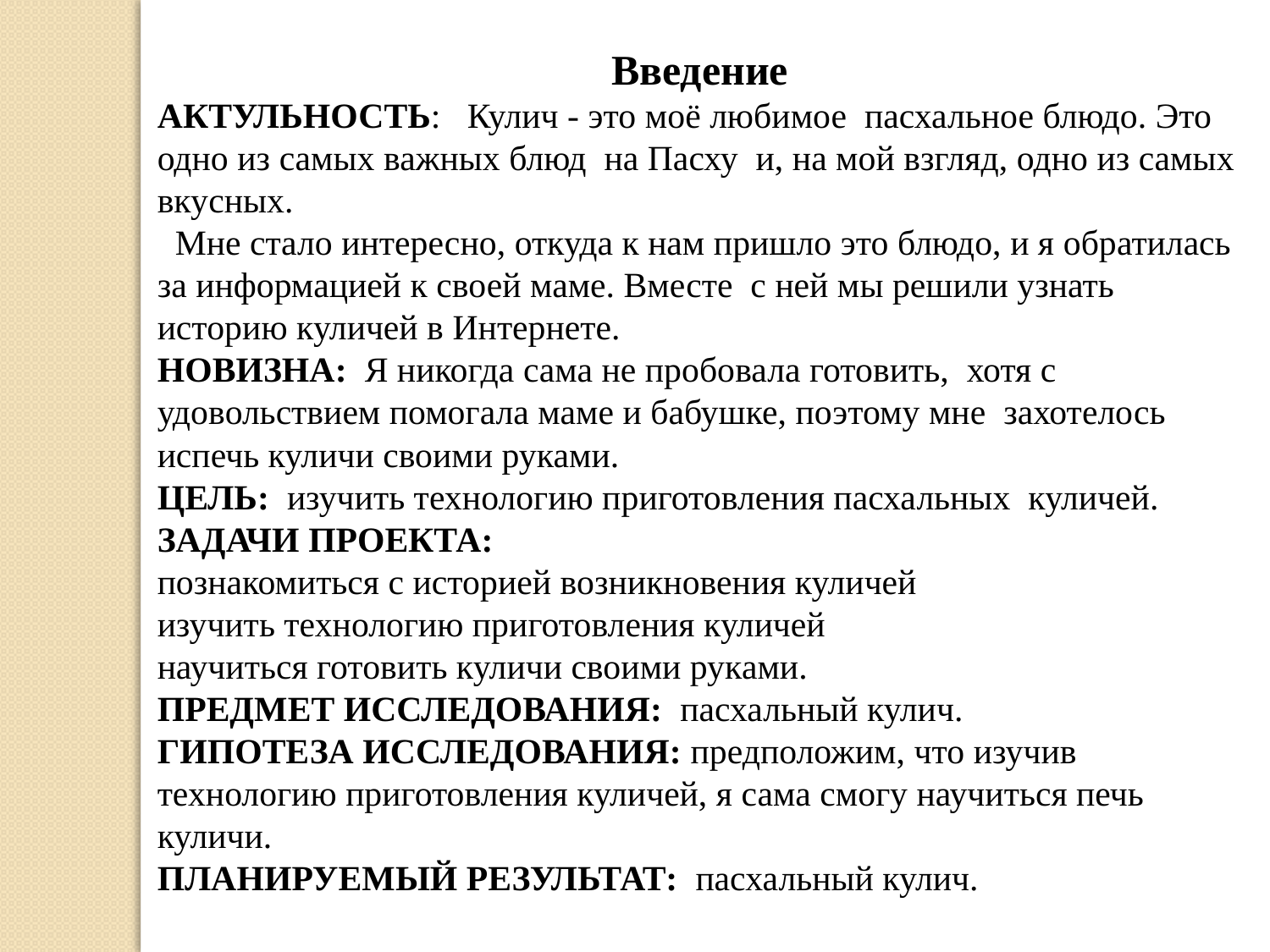

Введение
АКТУЛЬНОСТЬ:   Кулич - это моё любимое  пасхальное блюдо. Это одно из самых важных блюд  на Пасху  и, на мой взгляд, одно из самых вкусных.
  Мне стало интересно, откуда к нам пришло это блюдо, и я обратилась за информацией к своей маме. Вместе  с ней мы решили узнать историю куличей в Интернете.
НОВИЗНА:  Я никогда сама не пробовала готовить,  хотя с удовольствием помогала маме и бабушке, поэтому мне  захотелось испечь куличи своими руками.
ЦЕЛЬ:  изучить технологию приготовления пасхальных  куличей.
ЗАДАЧИ ПРОЕКТА:
познакомиться с историей возникновения куличей
изучить технологию приготовления куличей
научиться готовить куличи своими руками.
ПРЕДМЕТ ИССЛЕДОВАНИЯ:  пасхальный кулич.
ГИПОТЕЗА ИССЛЕДОВАНИЯ: предположим, что изучив технологию приготовления куличей, я сама смогу научиться печь куличи.
ПЛАНИРУЕМЫЙ РЕЗУЛЬТАТ:  пасхальный кулич.